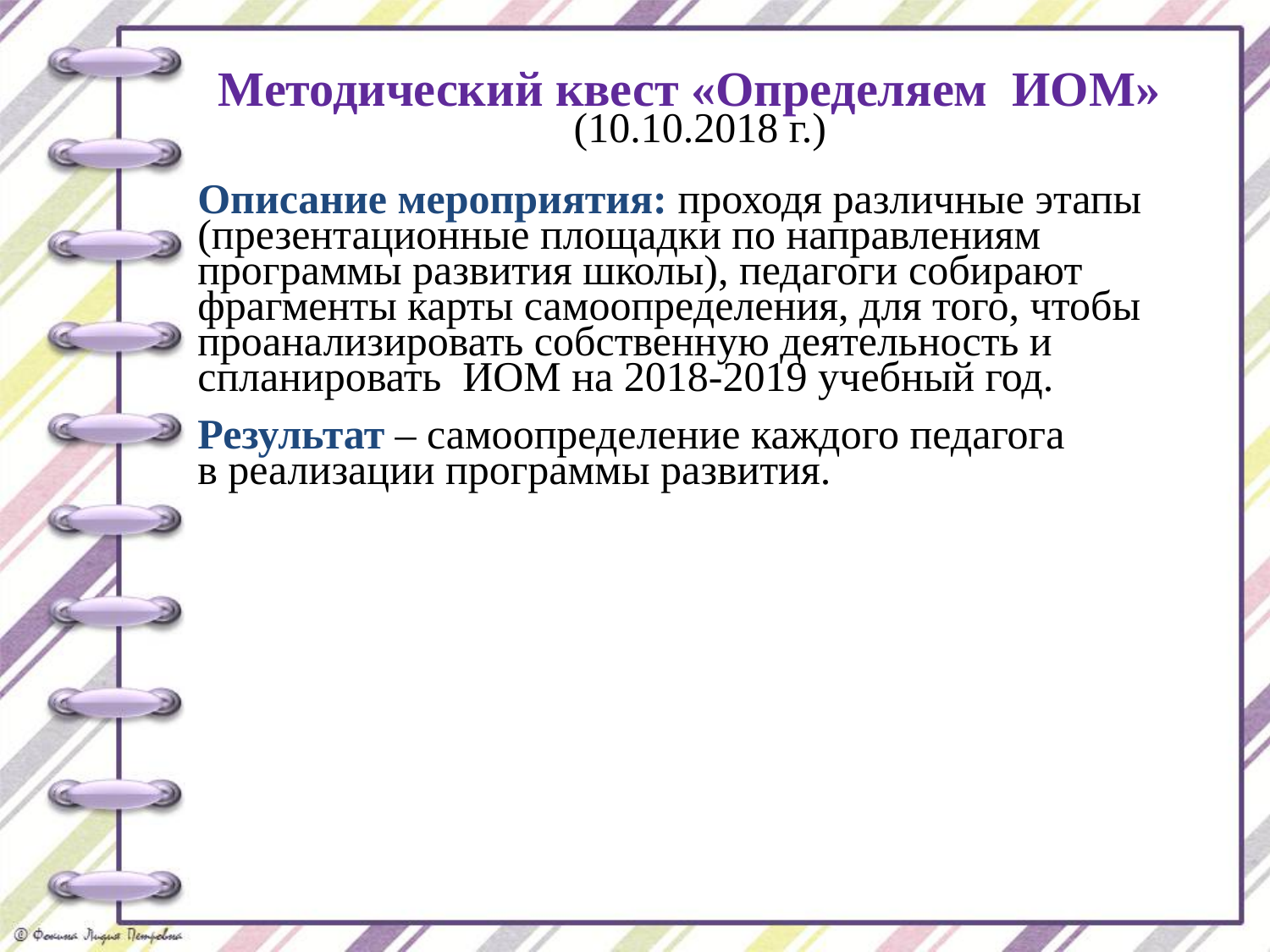

Методический квест «Определяем  ИОМ»
(10.10.2018 г.)

Описание мероприятия: проходя различные этапы
(презентационные площадки по направлениям
программы развития школы), педагоги собирают
фрагменты карты самоопределения, для того, чтобы
проанализировать собственную деятельность и
спланировать  ИОМ на 2018-2019 учебный год.

Результат – самоопределение каждого педагога
в реализации программы развития.